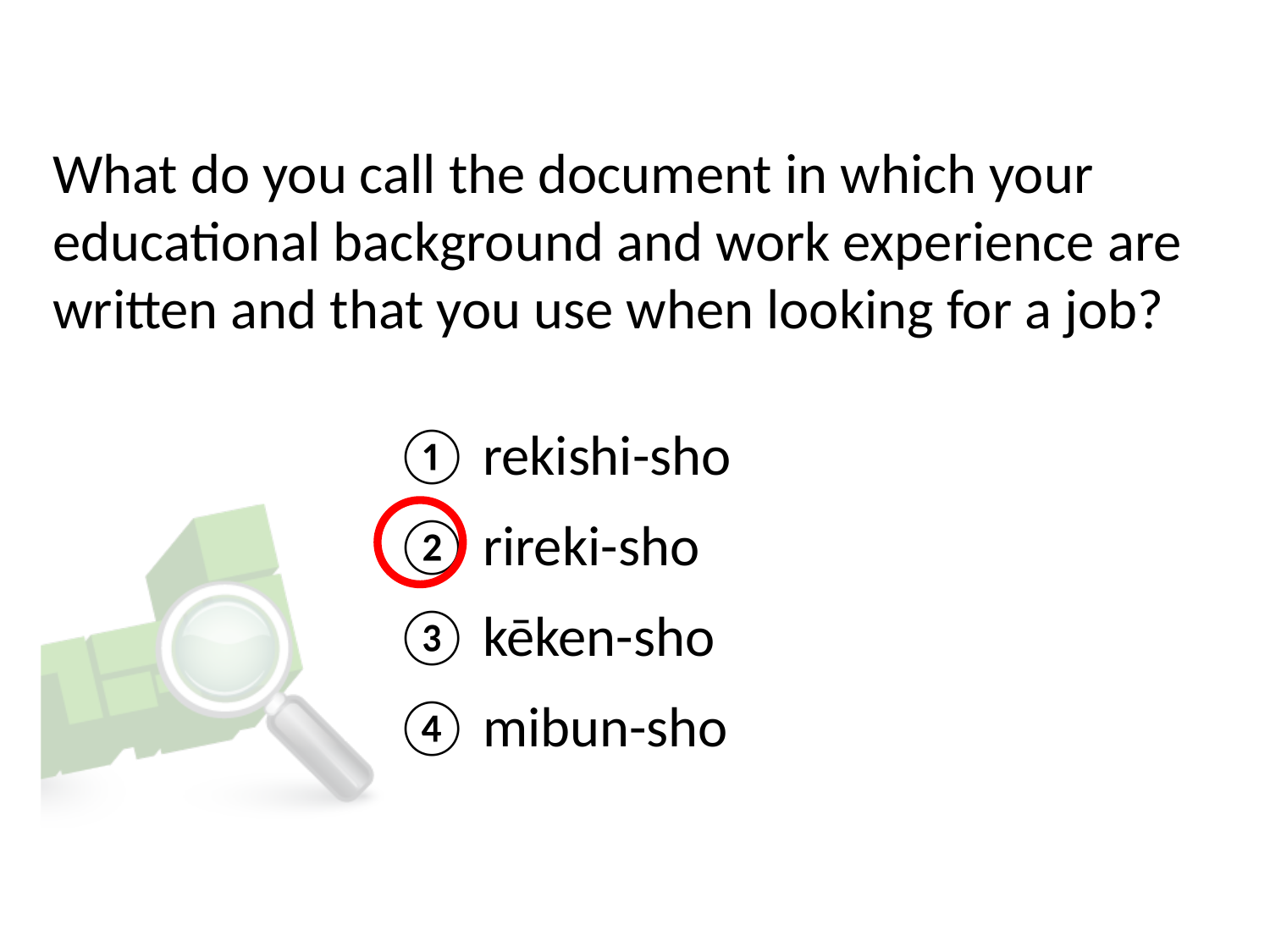

# What do you call the document in which your educational background and work experience are written and that you use when looking for a job?
① rekishi-sho
② rireki-sho
③ kēken-sho
④ mibun-sho